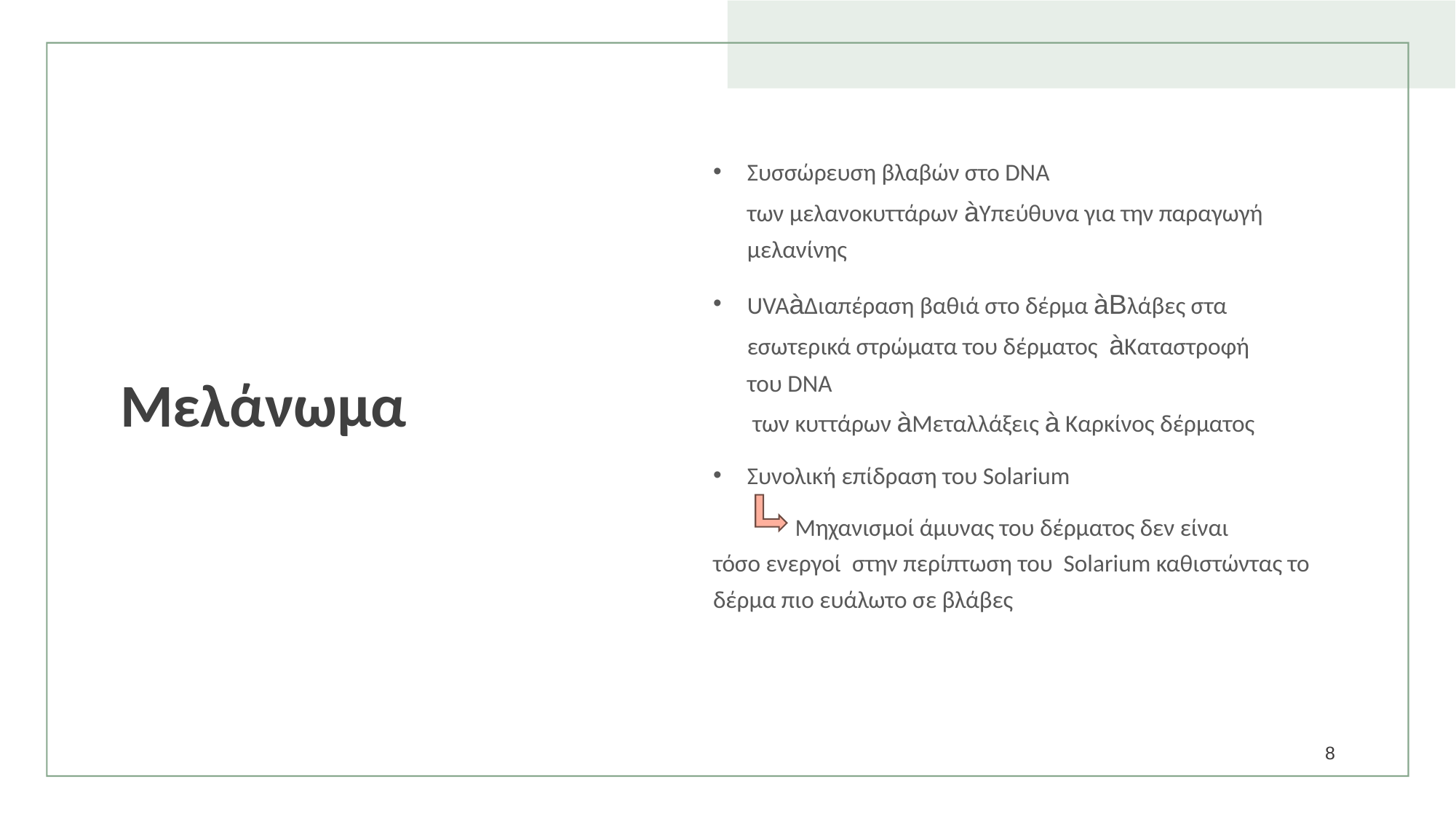

# Μελάνωμα
Συσσώρευση βλαβών στο DNA των μελανοκυττάρων àYπεύθυνα για την παραγωγή μελανίνης
UVAàΔιαπέραση βαθιά στο δέρμα àΒλάβες στα εσωτερικά στρώματα του δέρματος  àΚαταστροφή του DNA  των κυττάρων àMεταλλάξεις à Καρκίνος δέρματος
Συνολική επίδραση του Solarium
               Μηχανισμοί άμυνας του δέρματος δεν είναι τόσο ενεργοί  στην περίπτωση του  Solarium καθιστώντας το δέρμα πιο ευάλωτο σε βλάβες

8